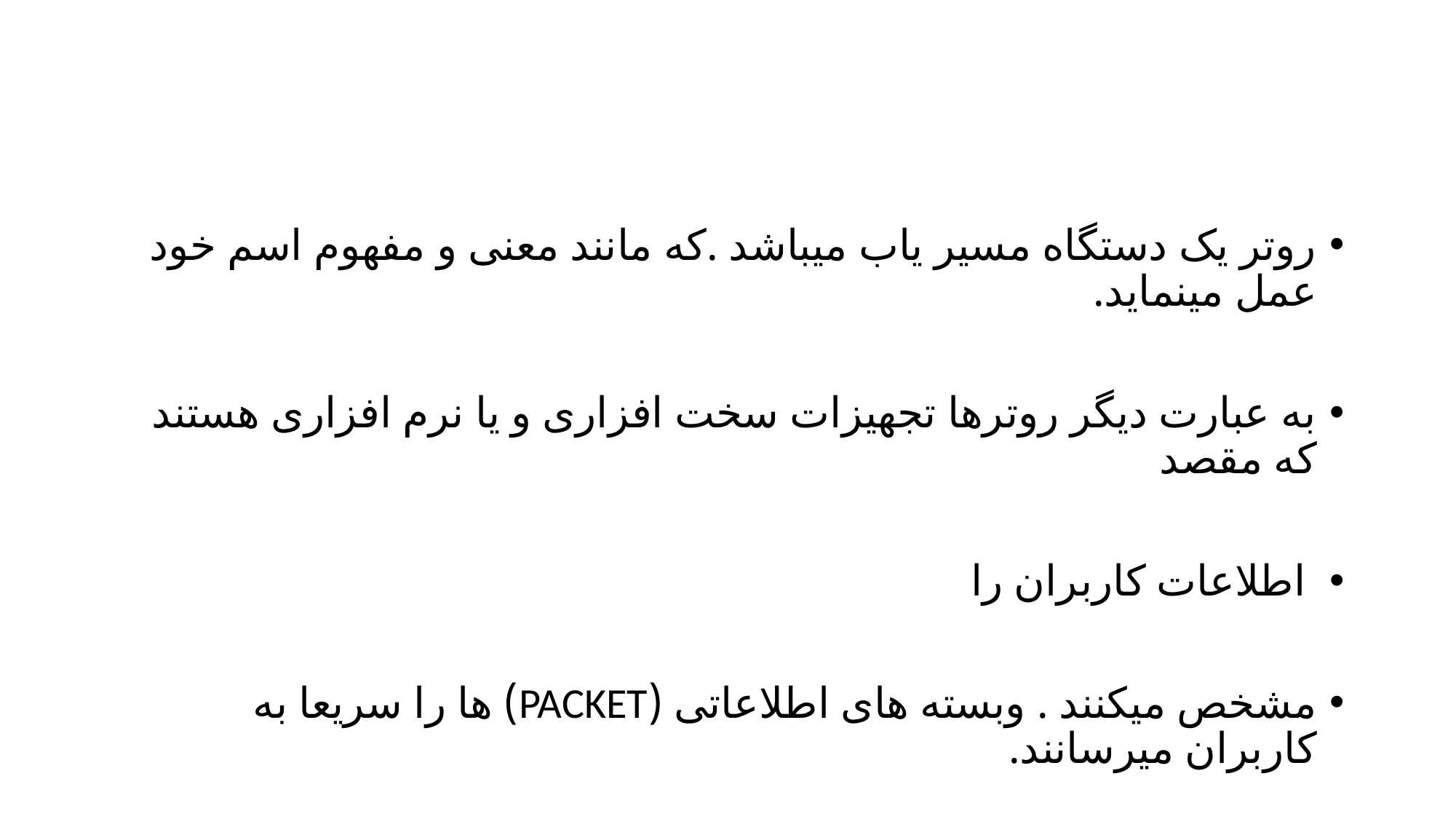

#
روتر یک دستگاه مسیر یاب میباشد .که مانند معنی و مفهوم اسم خود عمل مینماید.

به عبارت دیگر روترها تجهیزات سخت افزاری و یا نرم افزاری هستند که مقصد

 اطلاعات کاربران را

مشخص میکنند . وبسته های اطلاعاتی (PACKET) ها را سریعا به کاربران میرسانند.